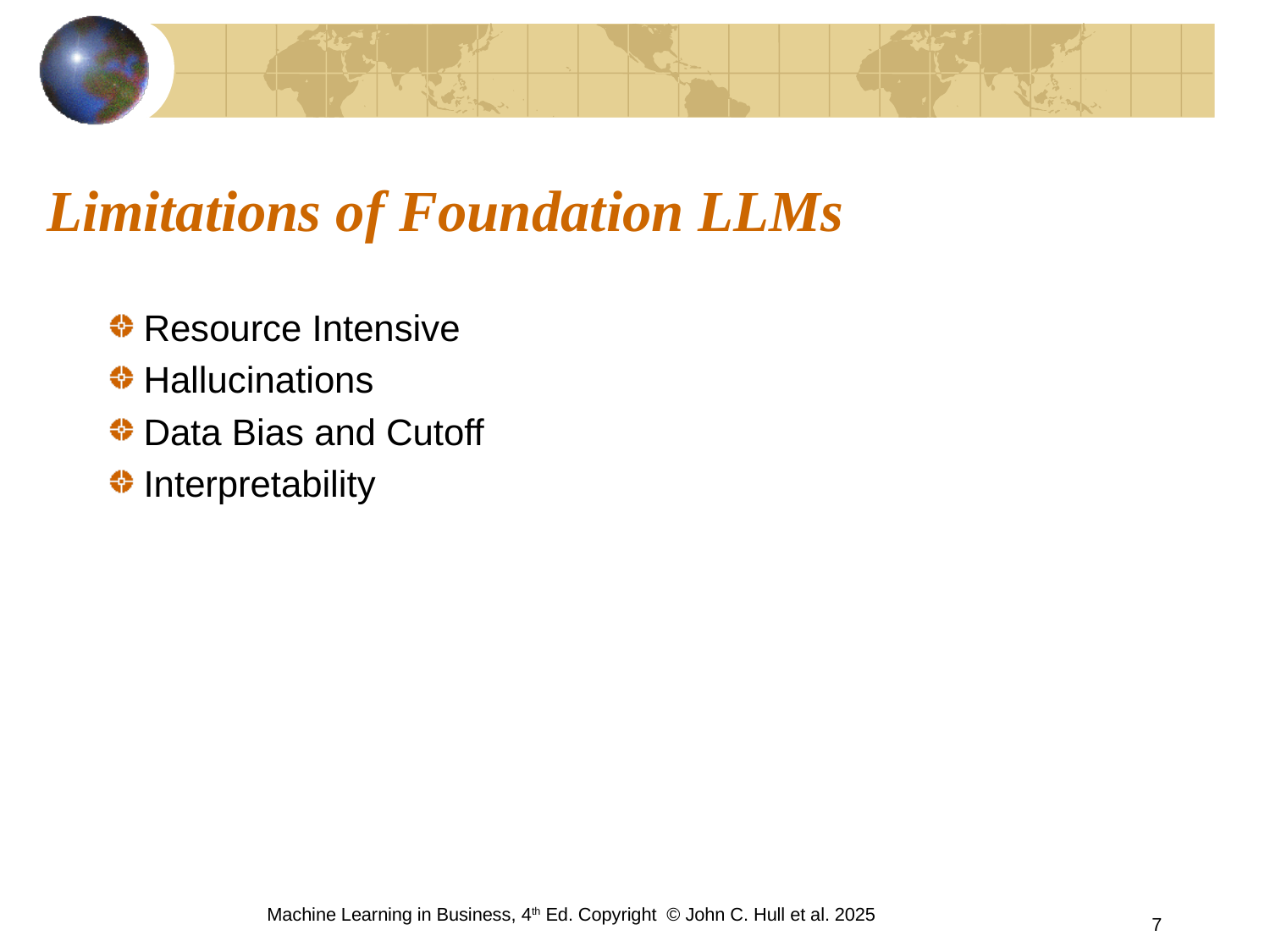

# Limitations of Foundation LLMs
Resource Intensive
Hallucinations
Data Bias and Cutoff
Interpretability
Machine Learning in Business, 4th Ed. Copyright  © John C. Hull et al. 2025
7